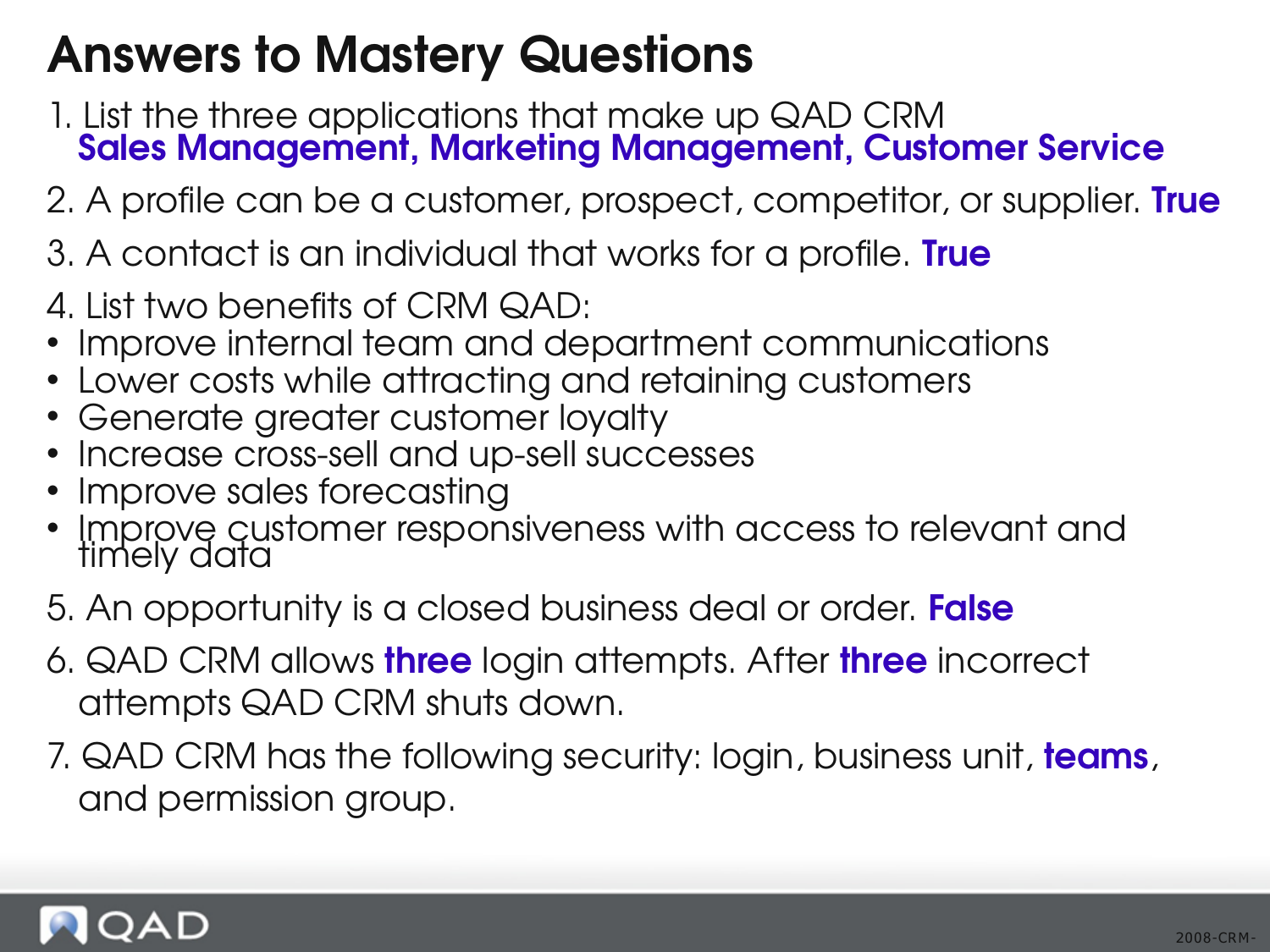

Answers to Mastery Questions
1. List the three applications that make up QAD CRM
	Sales Management, Marketing Management, Customer Service
2. A profile can be a customer, prospect, competitor, or supplier. True
3. A contact is an individual that works for a profile. True
4. List two benefits of CRM QAD:
Improve internal team and department communications
Lower costs while attracting and retaining customers
Generate greater customer loyalty
Increase cross-sell and up-sell successes
Improve sales forecasting
Improve customer responsiveness with access to relevant and timely data
5. An opportunity is a closed business deal or order. False
6. QAD CRM allows three login attempts. After three incorrect attempts QAD CRM shuts down.
7. QAD CRM has the following security: login, business unit, teams, and permission group.
2008-CRM-